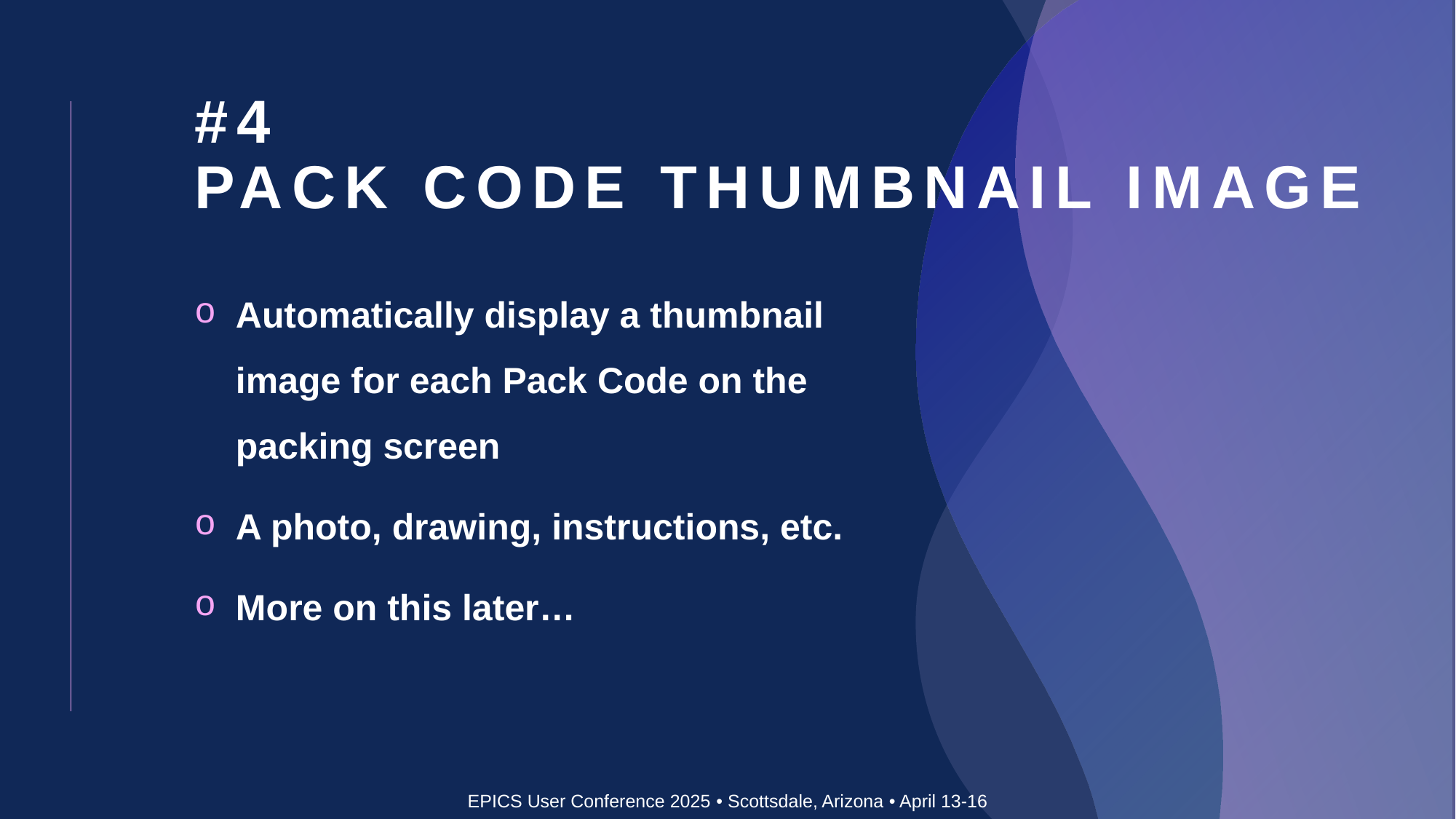

# #4 pack code thumbnail image
Automatically display a thumbnail image for each Pack Code on the packing screen
A photo, drawing, instructions, etc.
More on this later…